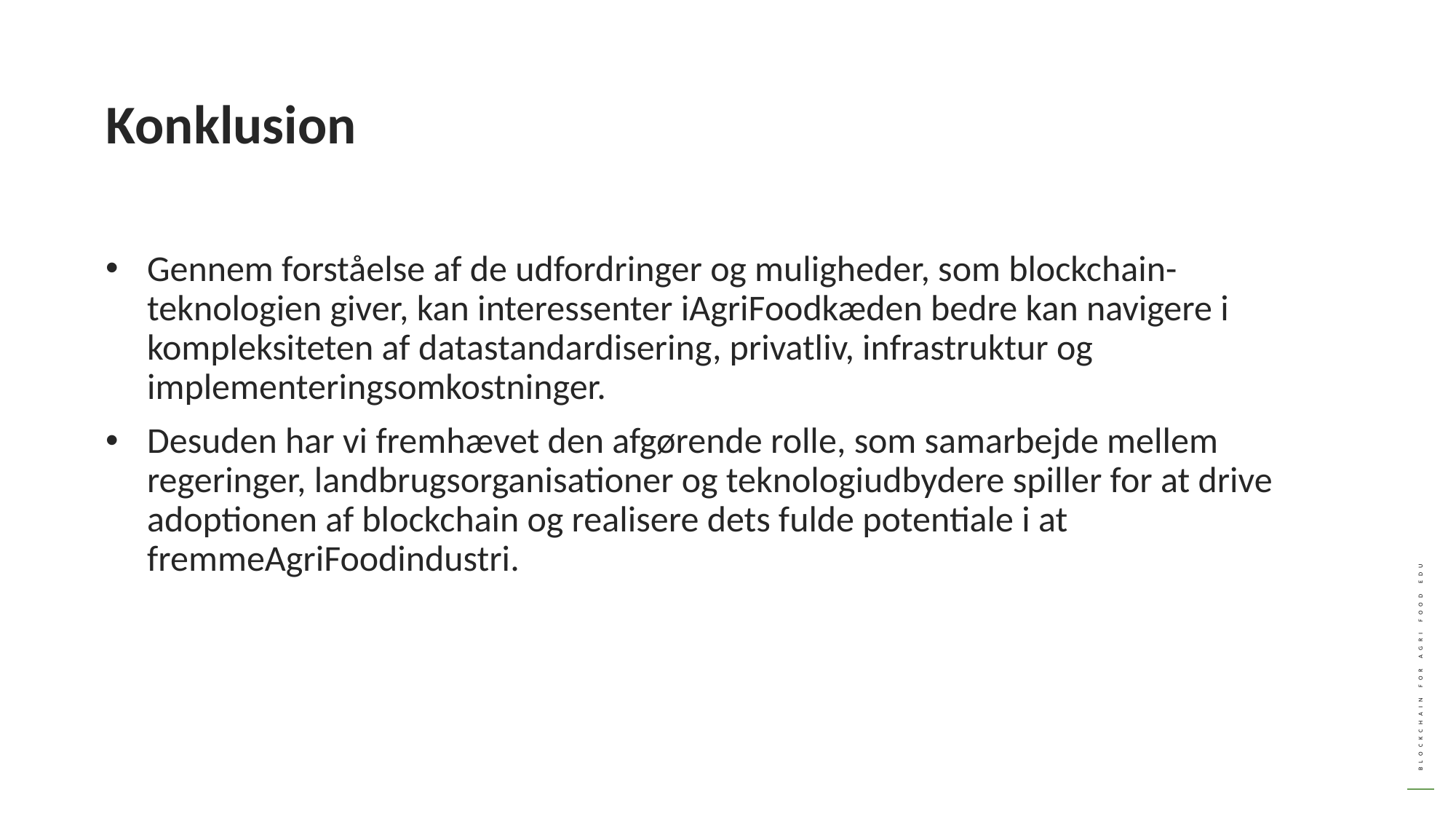

Konklusion
Gennem forståelse af de udfordringer og muligheder, som blockchain-teknologien giver, kan interessenter iAgriFoodkæden bedre kan navigere i kompleksiteten af ​​datastandardisering, privatliv, infrastruktur og implementeringsomkostninger.
Desuden har vi fremhævet den afgørende rolle, som samarbejde mellem regeringer, landbrugsorganisationer og teknologiudbydere spiller for at drive adoptionen af ​​blockchain og realisere dets fulde potentiale i at fremmeAgriFoodindustri.